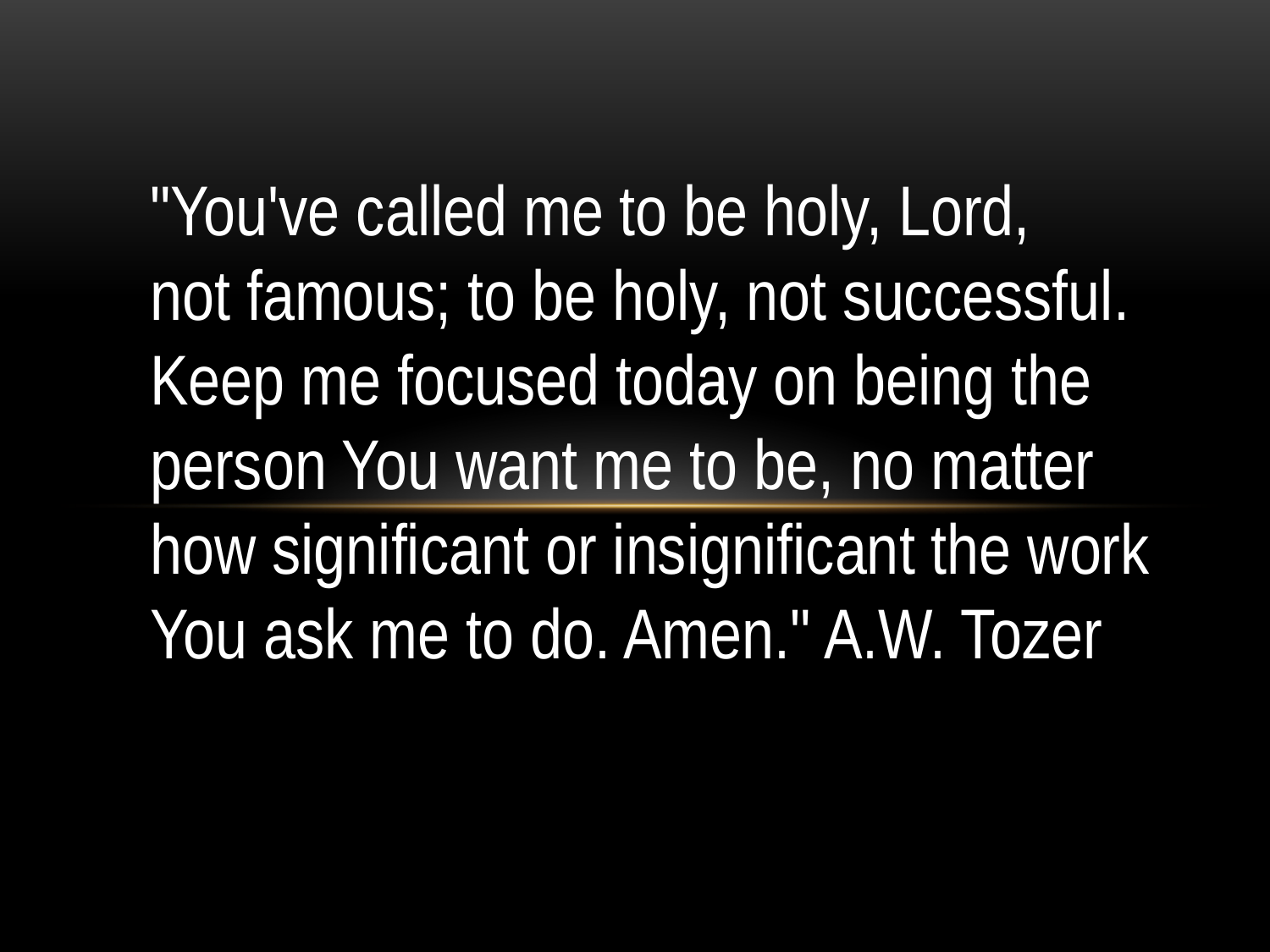

"You've called me to be holy, Lord,
not famous; to be holy, not successful. Keep me focused today on being the person You want me to be, no matter how significant or insignificant the work You ask me to do. Amen." A.W. Tozer